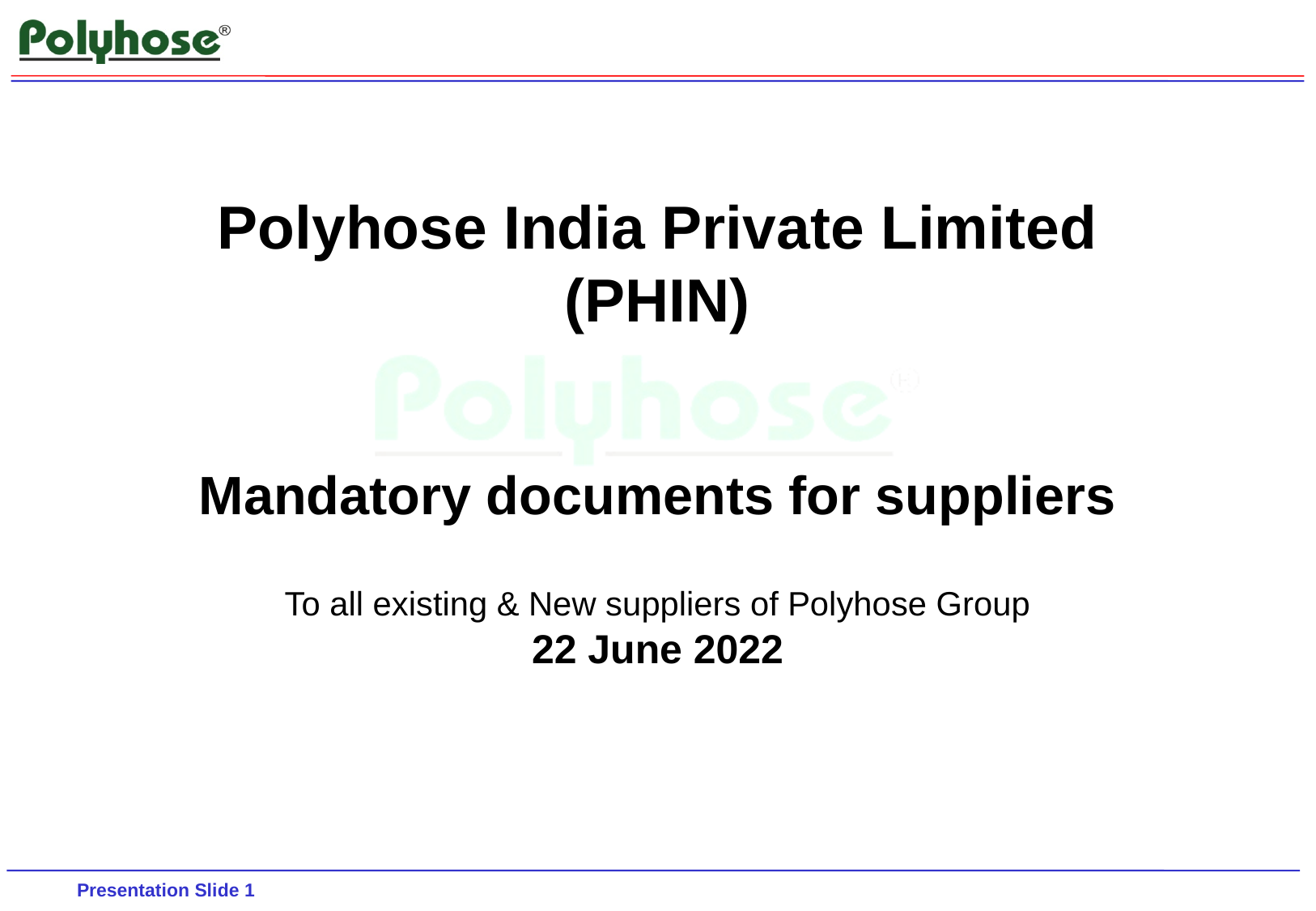

Polyhose India Private Limited
(PHIN)
Mandatory documents for suppliers

To all existing & New suppliers of Polyhose Group
22 June 2022